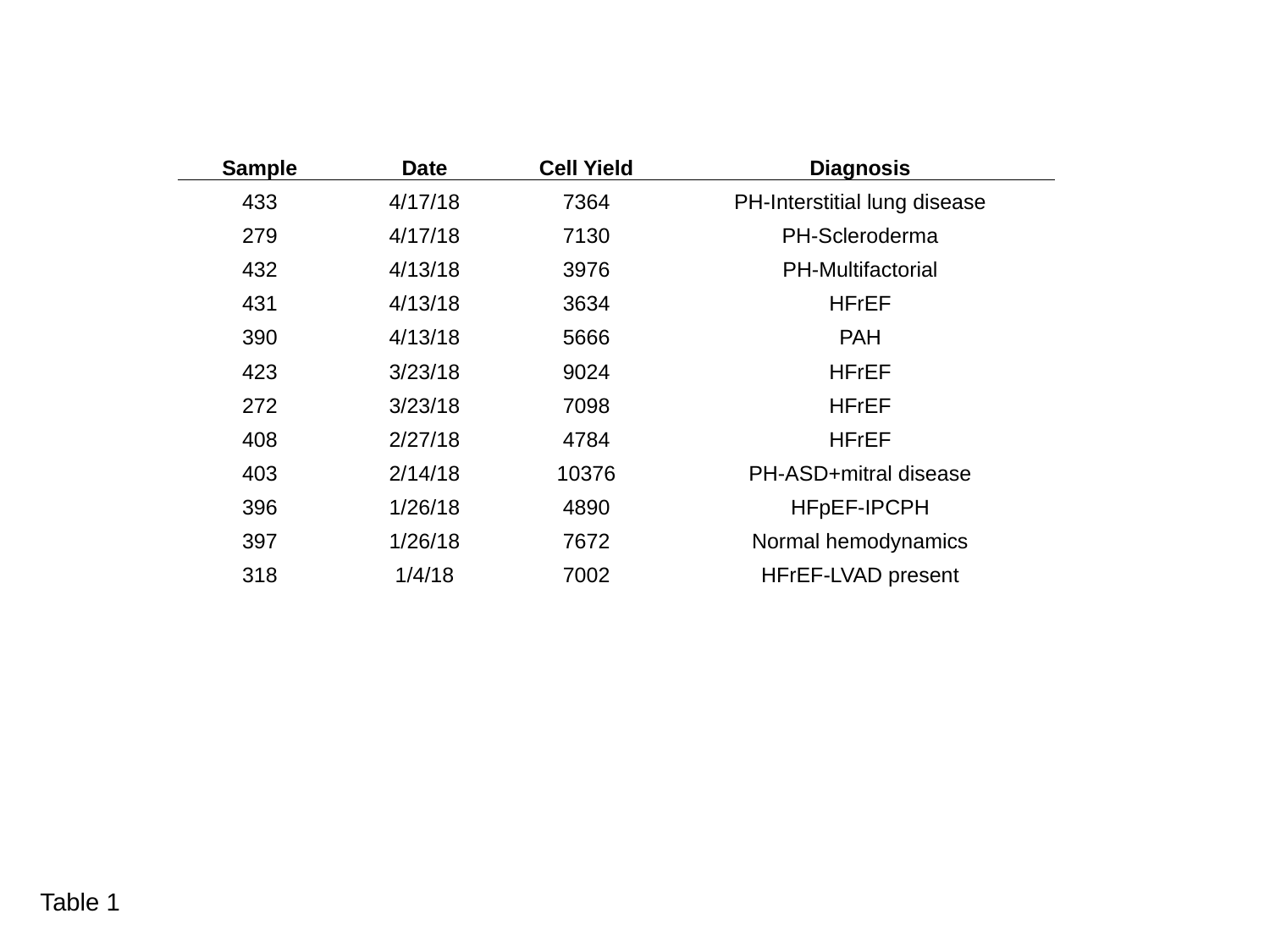

| Sample | Date | Cell Yield | Diagnosis |
| --- | --- | --- | --- |
| 433 | 4/17/18 | 7364 | PH-Interstitial lung disease |
| 279 | 4/17/18 | 7130 | PH-Scleroderma |
| 432 | 4/13/18 | 3976 | PH-Multifactorial |
| 431 | 4/13/18 | 3634 | HFrEF |
| 390 | 4/13/18 | 5666 | PAH |
| 423 | 3/23/18 | 9024 | HFrEF |
| 272 | 3/23/18 | 7098 | HFrEF |
| 408 | 2/27/18 | 4784 | HFrEF |
| 403 | 2/14/18 | 10376 | PH-ASD+mitral disease |
| 396 | 1/26/18 | 4890 | HFpEF-IPCPH |
| 397 | 1/26/18 | 7672 | Normal hemodynamics |
| 318 | 1/4/18 | 7002 | HFrEF-LVAD present |
Table 1